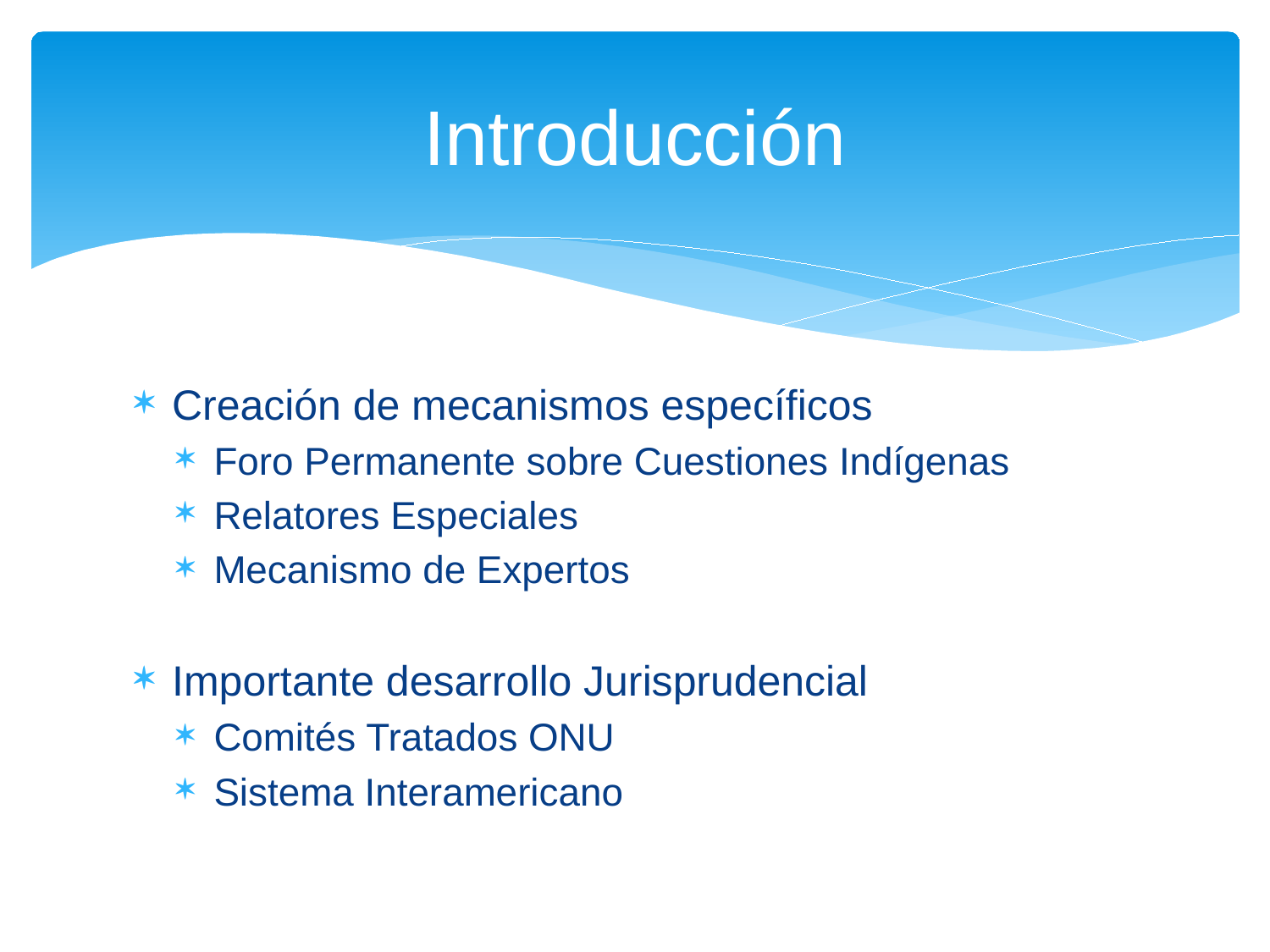

# Introducción
Creación de mecanismos específicos
Foro Permanente sobre Cuestiones Indígenas
Relatores Especiales
Mecanismo de Expertos

Importante desarrollo Jurisprudencial
Comités Tratados ONU
Sistema Interamericano